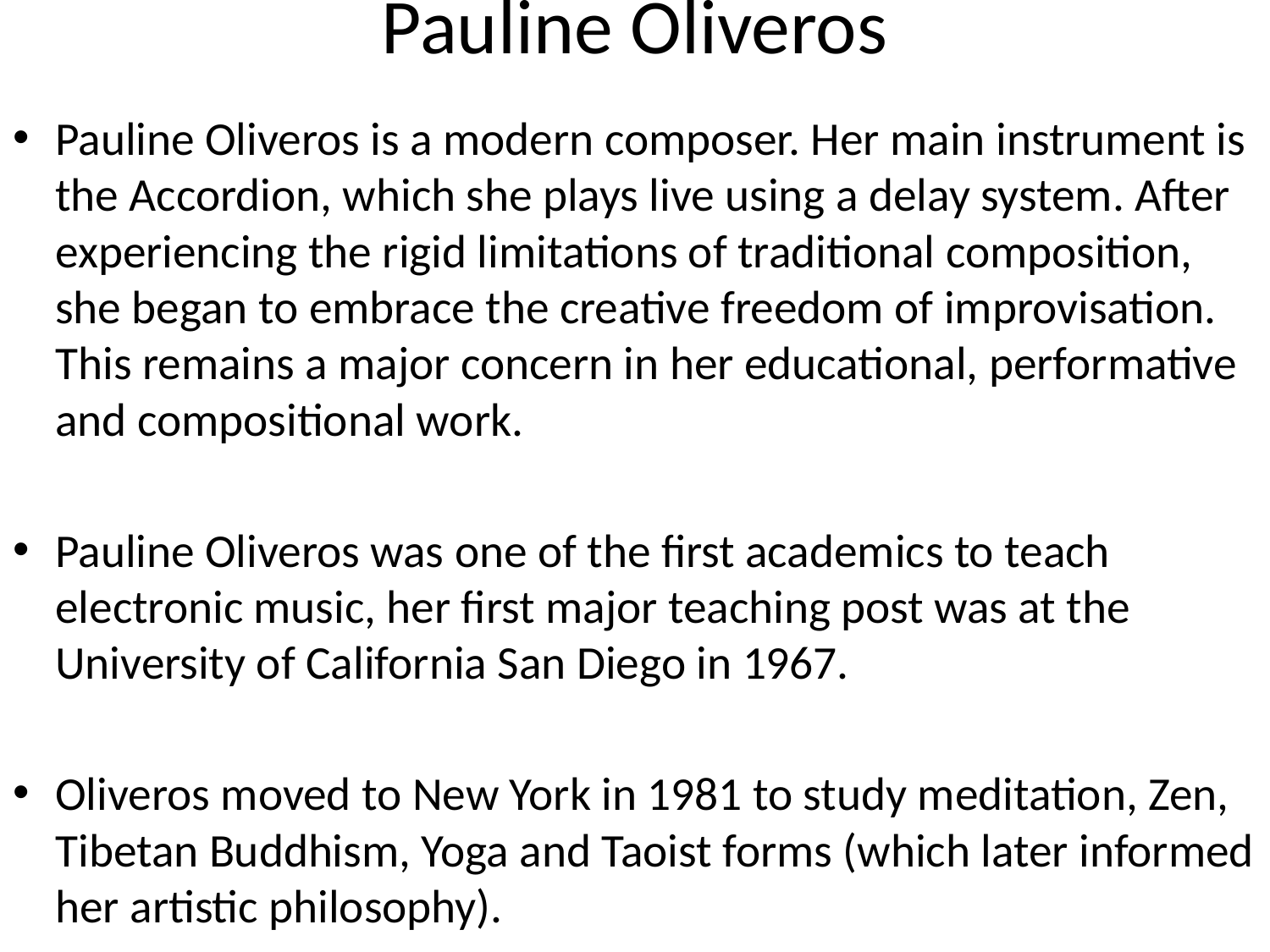

# Pauline Oliveros
Pauline Oliveros is a modern composer. Her main instrument is the Accordion, which she plays live using a delay system. After experiencing the rigid limitations of traditional composition, she began to embrace the creative freedom of improvisation.  This remains a major concern in her educational, performative and compositional work.

Pauline Oliveros was one of the first academics to teach electronic music, her first major teaching post was at the University of California San Diego in 1967.

Oliveros moved to New York in 1981 to study meditation, Zen, Tibetan Buddhism, Yoga and Taoist forms (which later informed her artistic philosophy).